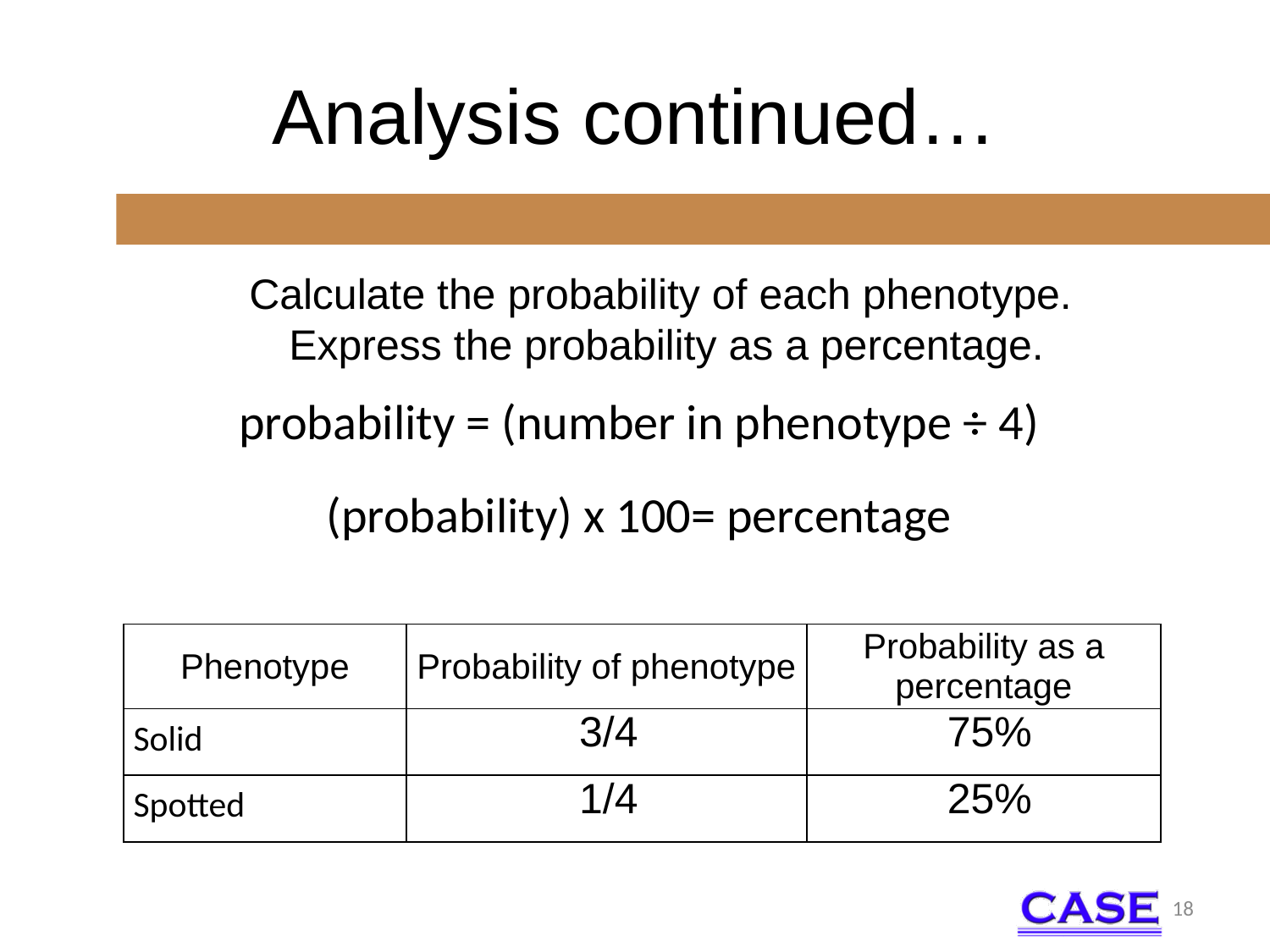

# Analysis continued…
Calculate the probability of each phenotype.
Express the probability as a percentage.
| probability = (number in phenotype ÷ 4) |
| --- |
| (probability) x 100= percentage |

| Phenotype | Probability of phenotype | Probability as a percentage |
| --- | --- | --- |
| Solid | 3/4 | 75% |
| Spotted | 1/4 | 25% |
18
probability = (number in phenotype ÷ 4)